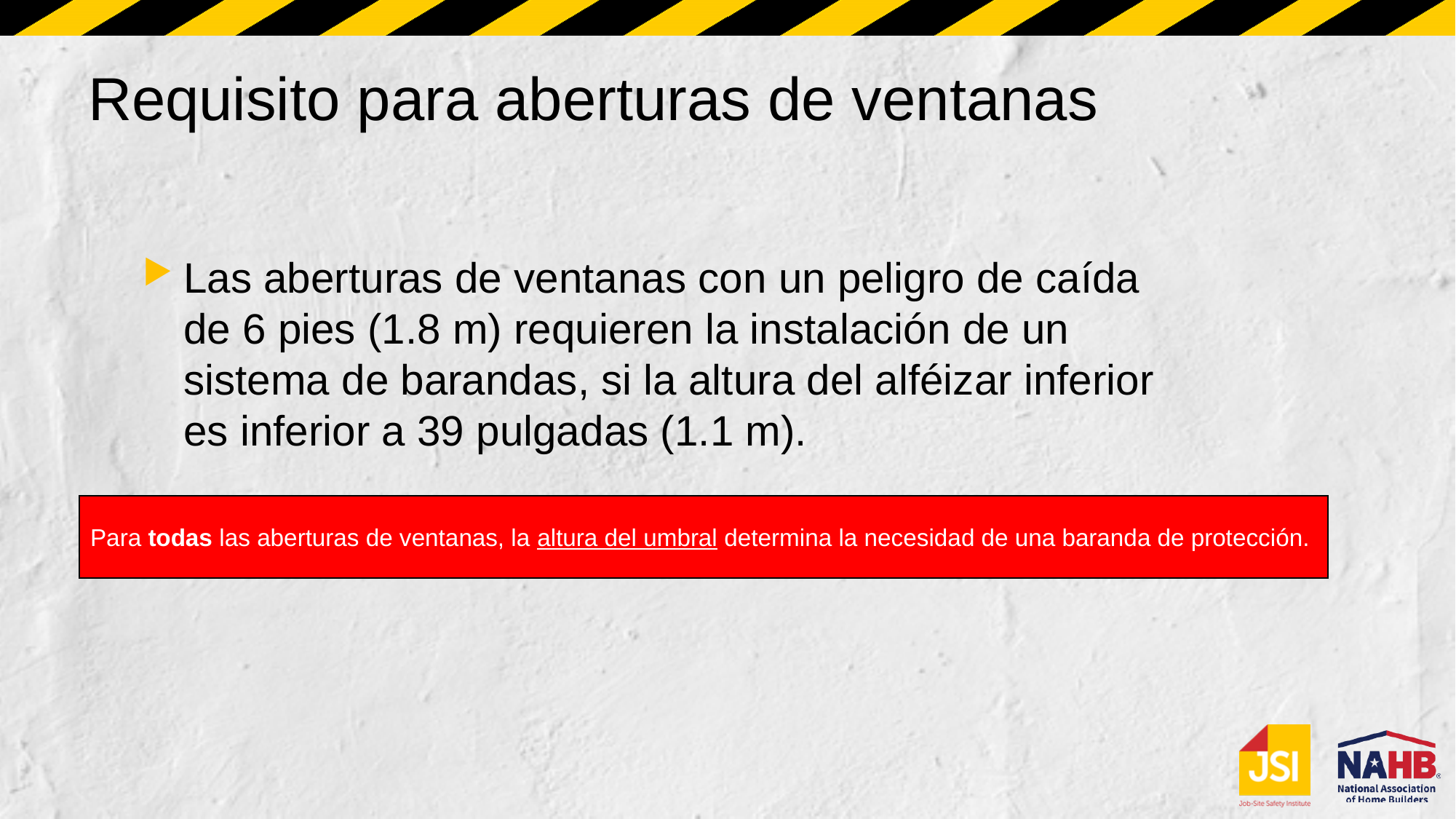

# Requisito para aberturas de ventanas
Las aberturas de ventanas con un peligro de caída de 6 pies (1.8 m) requieren la instalación de un sistema de barandas, si la altura del alféizar inferior es inferior a 39 pulgadas (1.1 m).

Para todas las aberturas de ventanas, la altura del umbral determina la necesidad de una baranda de protección.